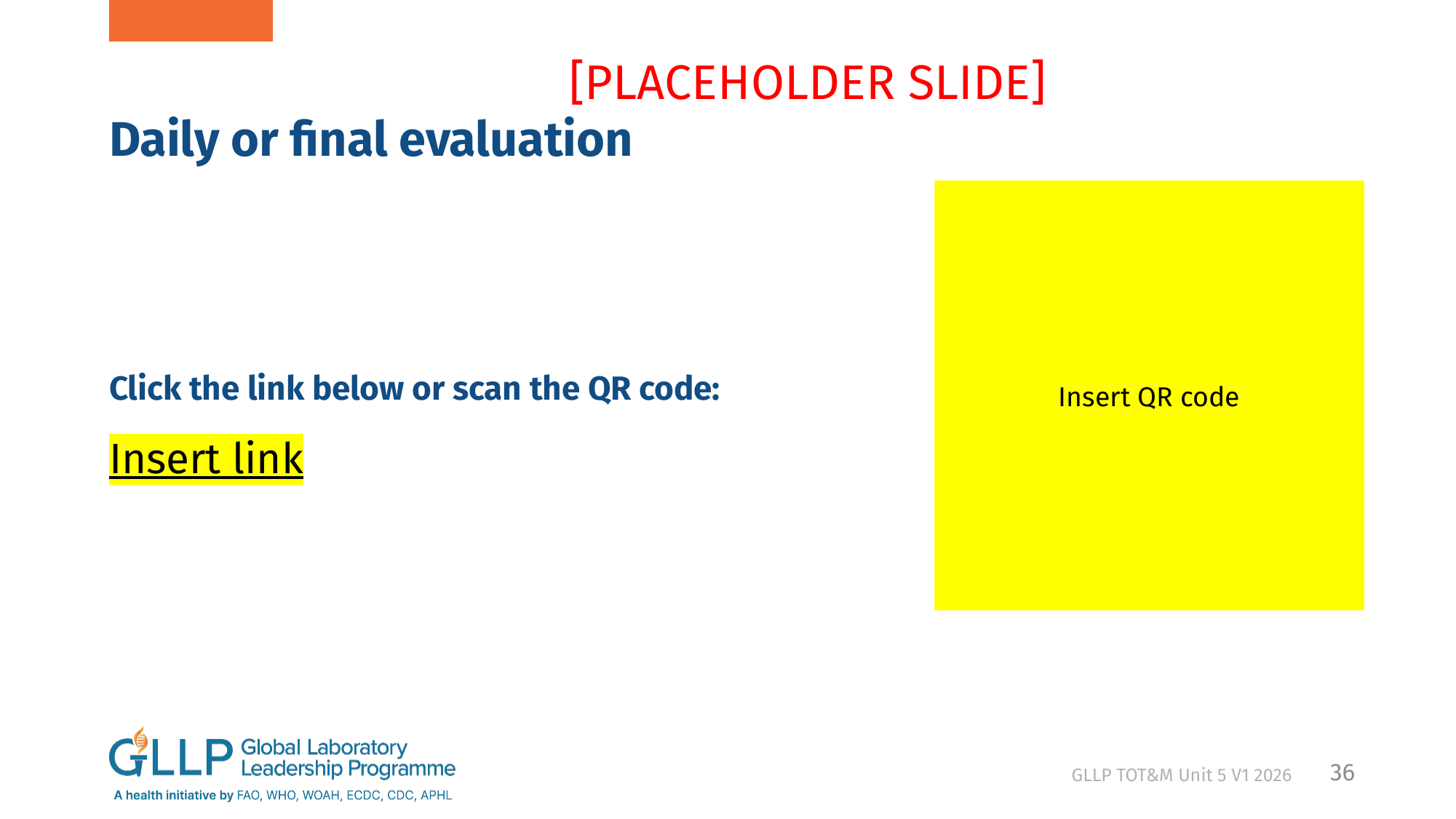

[PLACEHOLDER SLIDE]
Daily or final evaluation
Insert QR code
Click the link below or scan the QR code:
Insert link
GLLP TOT&M Unit 5 V1 2026
36